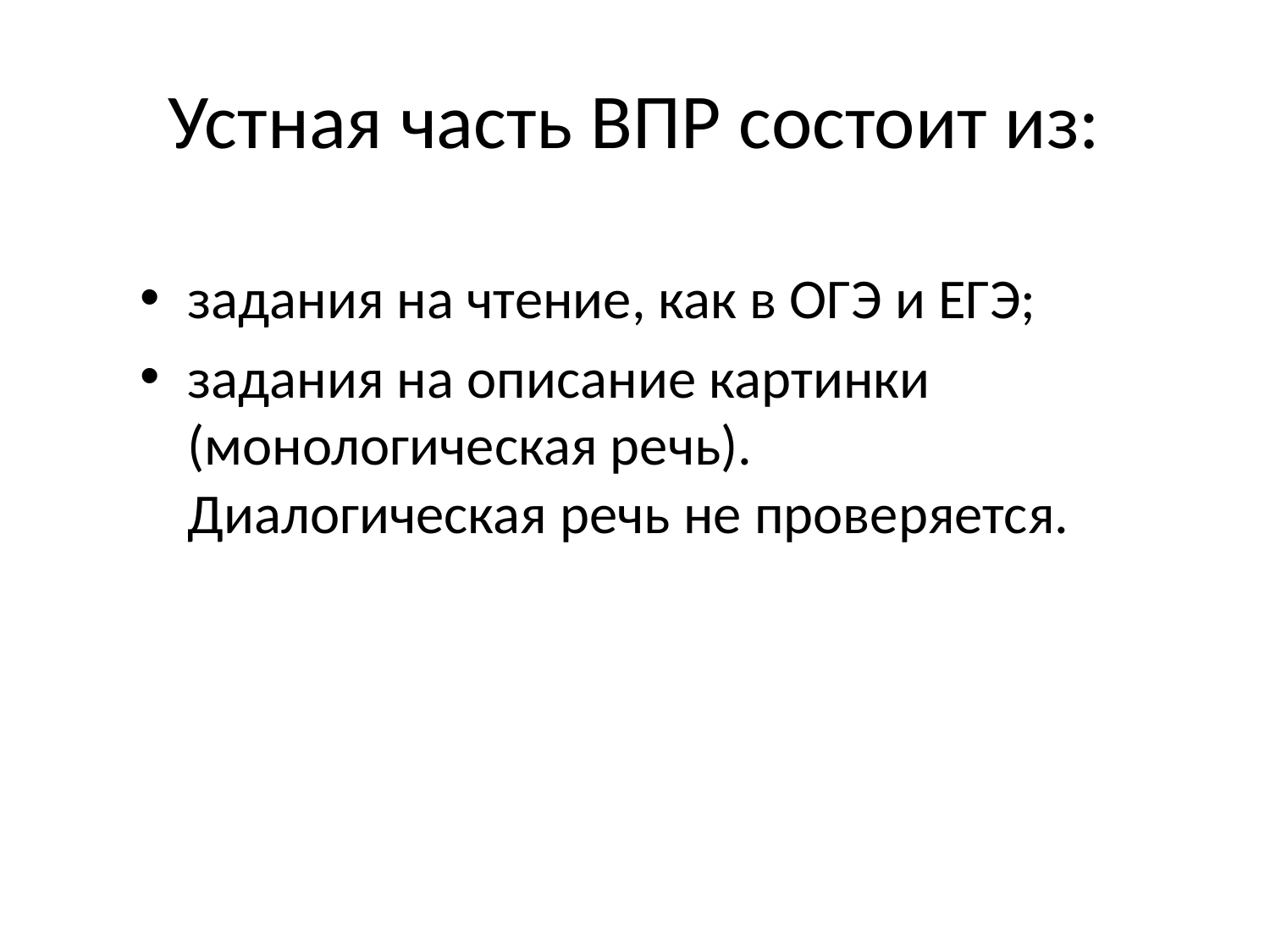

# Устная часть ВПР состоит из:
задания на чтение, как в ОГЭ и ЕГЭ;
задания на описание картинки (монологическая речь).
Диалогическая речь не проверяется.